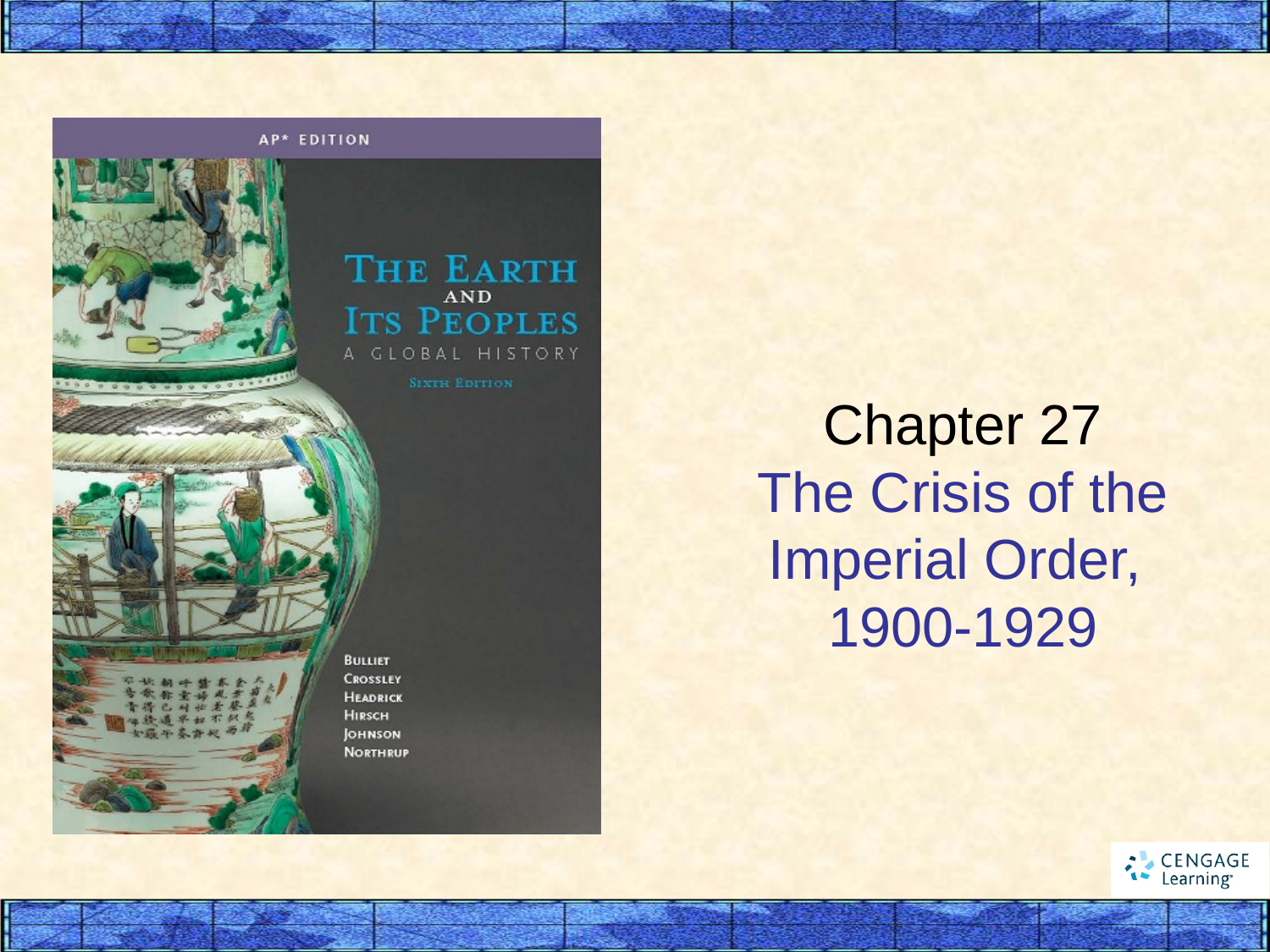

# Chapter 27 The Crisis of the Imperial Order, 1900-1929